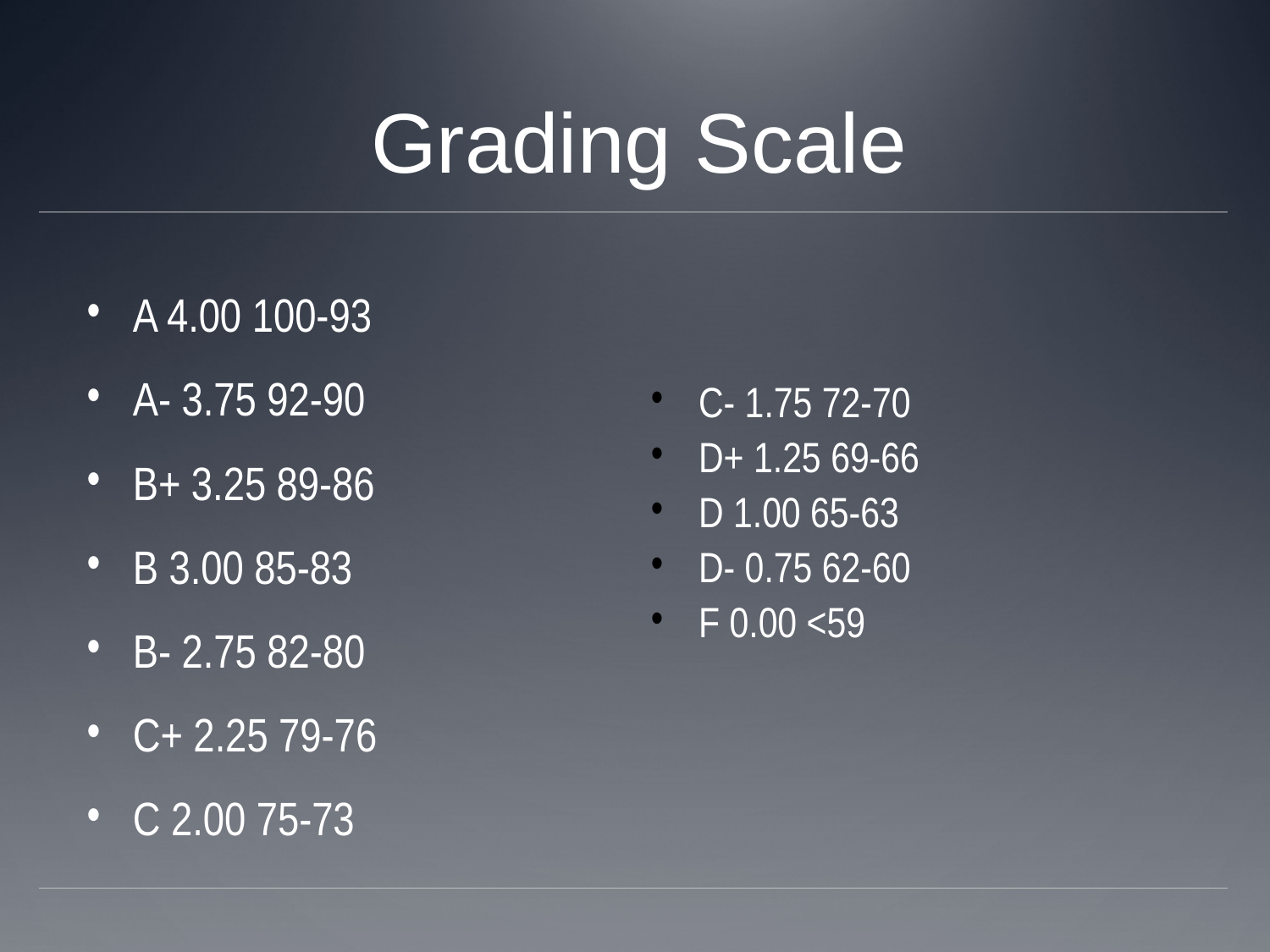

# Grading Scale
A 4.00 100-93
A- 3.75 92-90
B+ 3.25 89-86
B 3.00 85-83
B- 2.75 82-80
C+ 2.25 79-76
C 2.00 75-73
C- 1.75 72-70
D+ 1.25 69-66
D 1.00 65-63
D- 0.75 62-60
F 0.00 <59